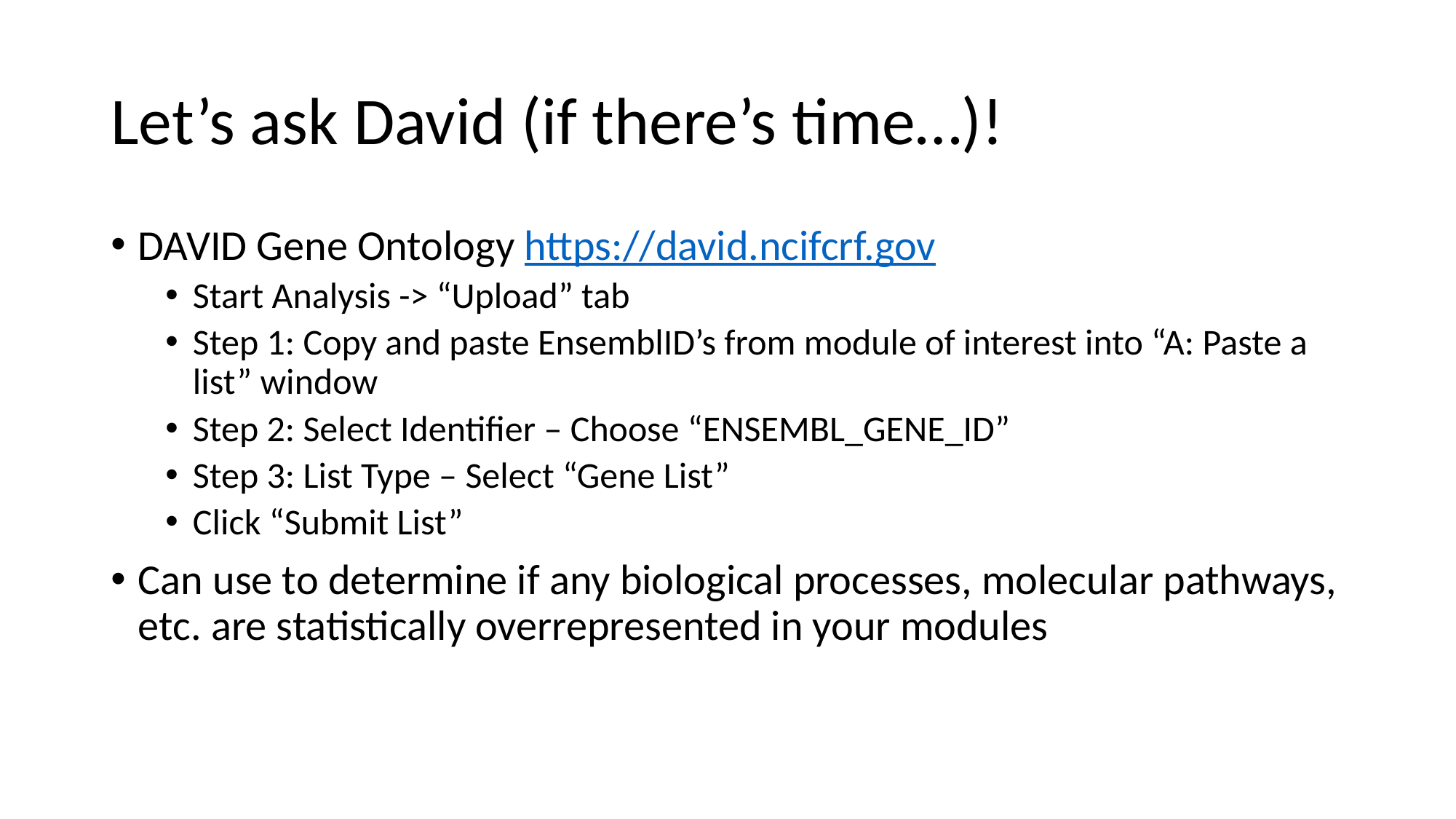

# Let’s ask David (if there’s time…)!
DAVID Gene Ontology https://david.ncifcrf.gov
Start Analysis -> “Upload” tab
Step 1: Copy and paste EnsemblID’s from module of interest into “A: Paste a list” window
Step 2: Select Identifier – Choose “ENSEMBL_GENE_ID”
Step 3: List Type – Select “Gene List”
Click “Submit List”
Can use to determine if any biological processes, molecular pathways, etc. are statistically overrepresented in your modules